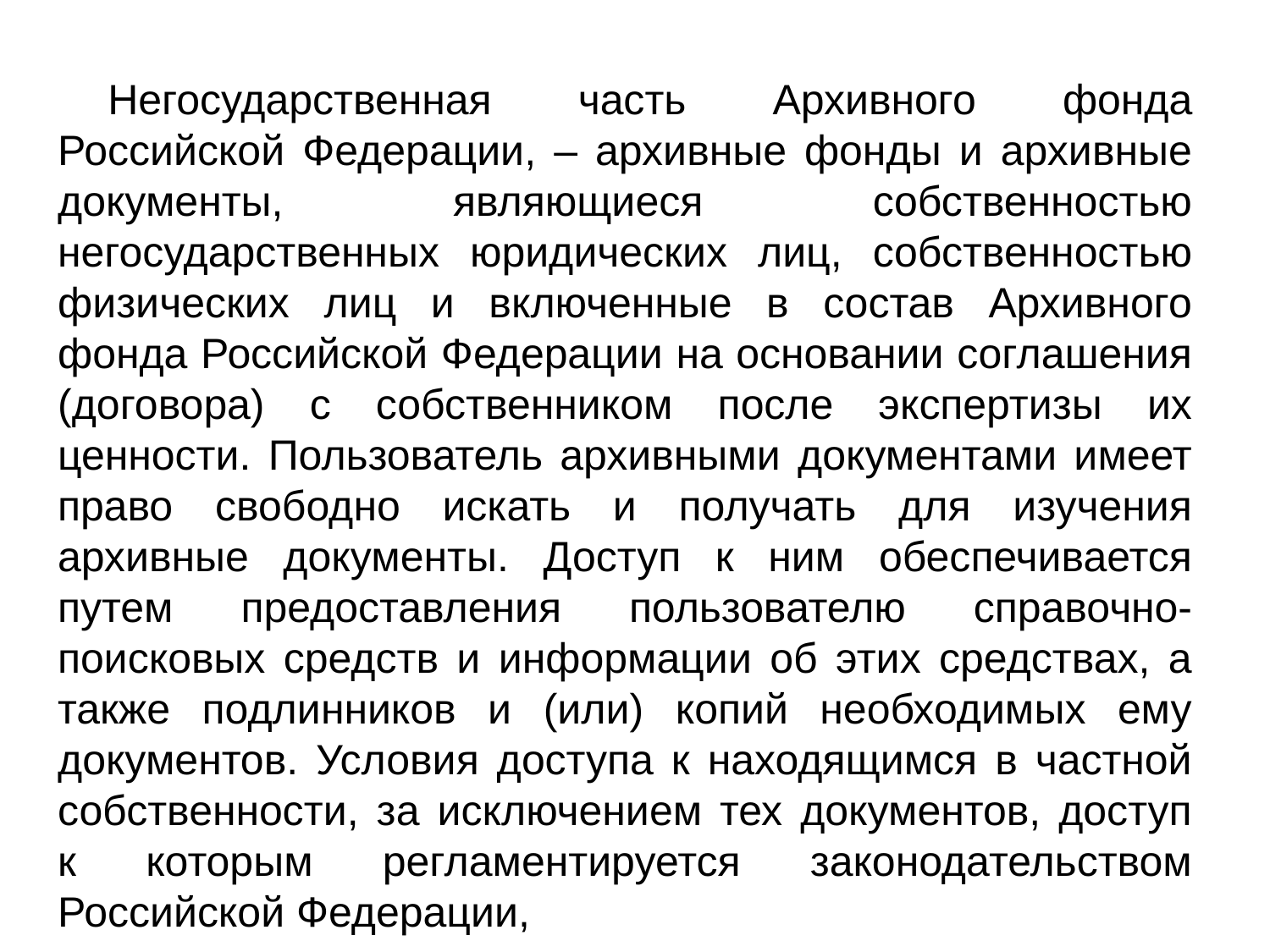

Негосударственная часть Архивного фонда Российской Федерации, – архивные фонды и архивные документы, являющиеся собственностью негосударственных юридических лиц, собственностью физических лиц и включенные в состав Архивного фонда Российской Федерации на основании соглашения (договора) с собственником после экспертизы их ценности. Пользователь архивными документами имеет право свободно искать и получать для изучения архивные документы. Доступ к ним обеспечивается путем предоставления пользователю справочно-поисковых средств и информации об этих средствах, а также подлинников и (или) копий необходимых ему документов. Условия доступа к находящимся в частной собственности, за исключением тех документов, доступ к которым регламентируется законодательством Российской Федерации,